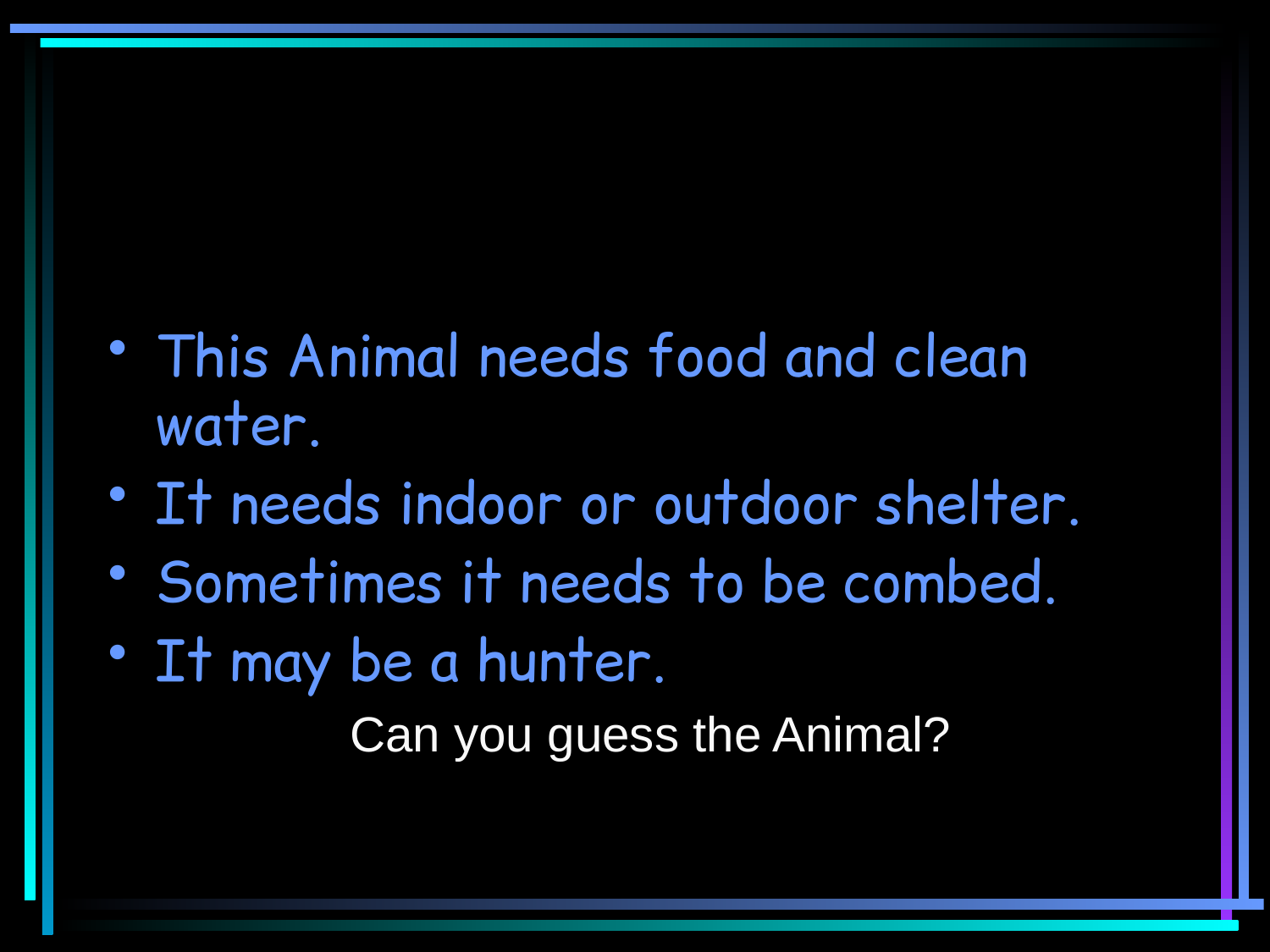

Animal #3

This Animal needs food and clean water.
It needs indoor or outdoor shelter.
Sometimes it needs to be combed.
It may be a hunter.
Can you guess the Animal?